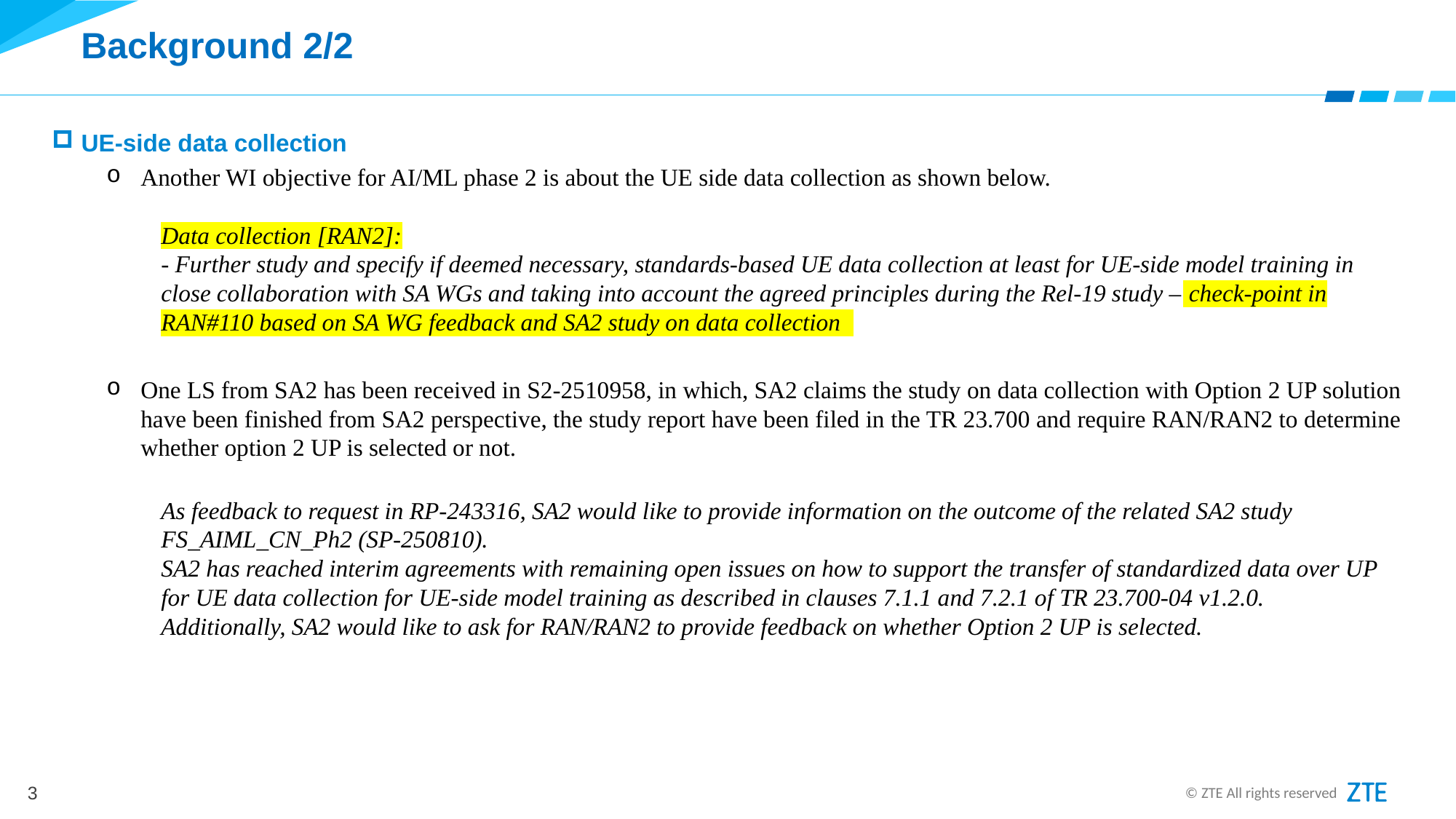

# Background 2/2
 UE-side data collection
Another WI objective for AI/ML phase 2 is about the UE side data collection as shown below.

Data collection [RAN2]:
- Further study and specify if deemed necessary, standards-based UE data collection at least for UE-side model training in close collaboration with SA WGs and taking into account the agreed principles during the Rel-19 study – check-point in RAN#110 based on SA WG feedback and SA2 study on data collection

One LS from SA2 has been received in S2-2510958, in which, SA2 claims the study on data collection with Option 2 UP solution have been finished from SA2 perspective, the study report have been filed in the TR 23.700 and require RAN/RAN2 to determine whether option 2 UP is selected or not.

As feedback to request in RP-243316, SA2 would like to provide information on the outcome of the related SA2 study FS_AIML_CN_Ph2 (SP-250810).
SA2 has reached interim agreements with remaining open issues on how to support the transfer of standardized data over UP for UE data collection for UE-side model training as described in clauses 7.1.1 and 7.2.1 of TR 23.700-04 v1.2.0.
Additionally, SA2 would like to ask for RAN/RAN2 to provide feedback on whether Option 2 UP is selected.